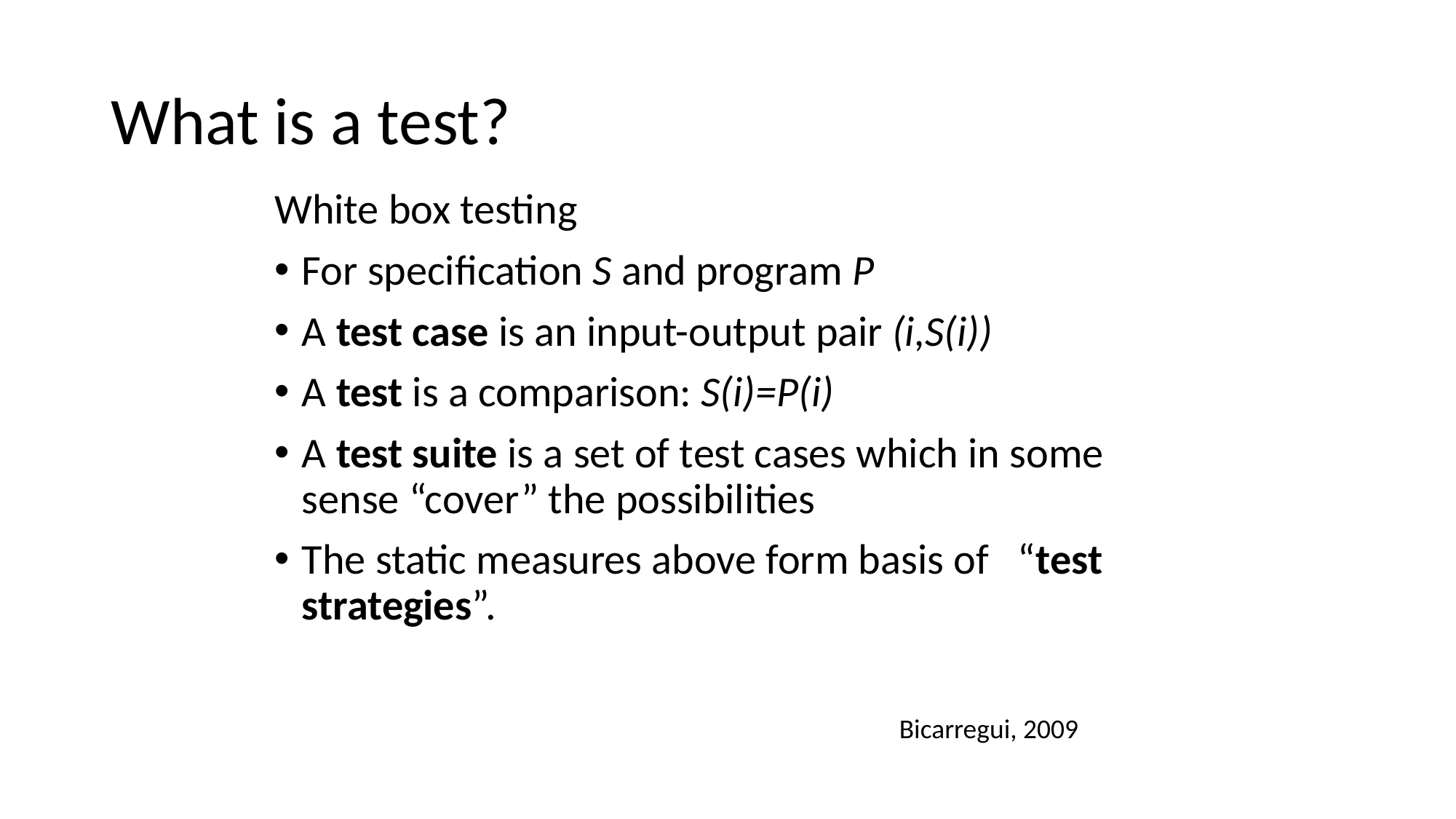

# What is a test?
White box testing
For specification S and program P
A test case is an input-output pair (i,S(i))
A test is a comparison: S(i)=P(i)
A test suite is a set of test cases which in some sense “cover” the possibilities
The static measures above form basis of   “test strategies”.
Bicarregui, 2009